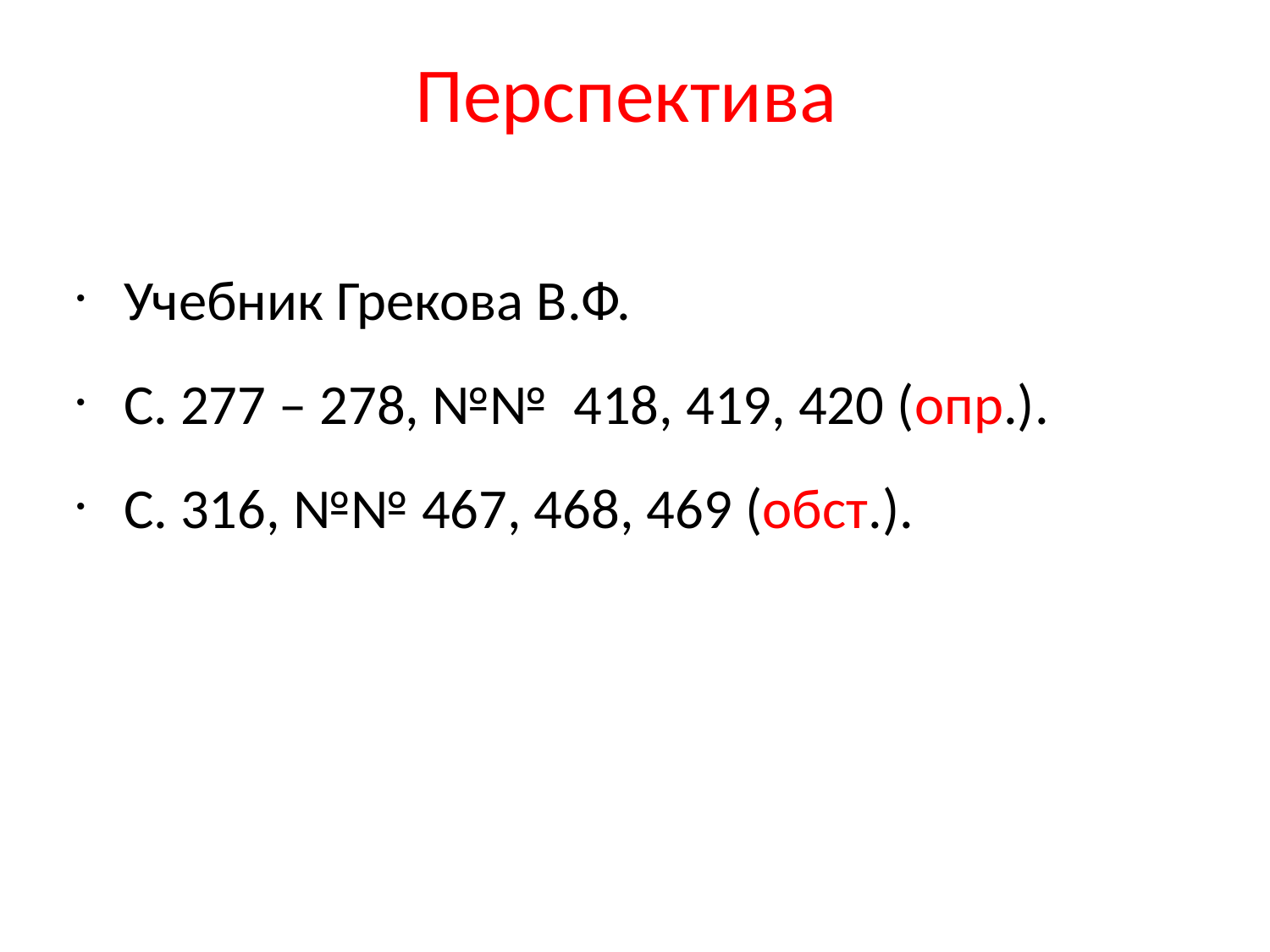

# Перспектива
Учебник Грекова В.Ф.
С. 277 – 278, №№  418, 419, 420 (опр.).
С. 316, №№ 467, 468, 469 (обст.).